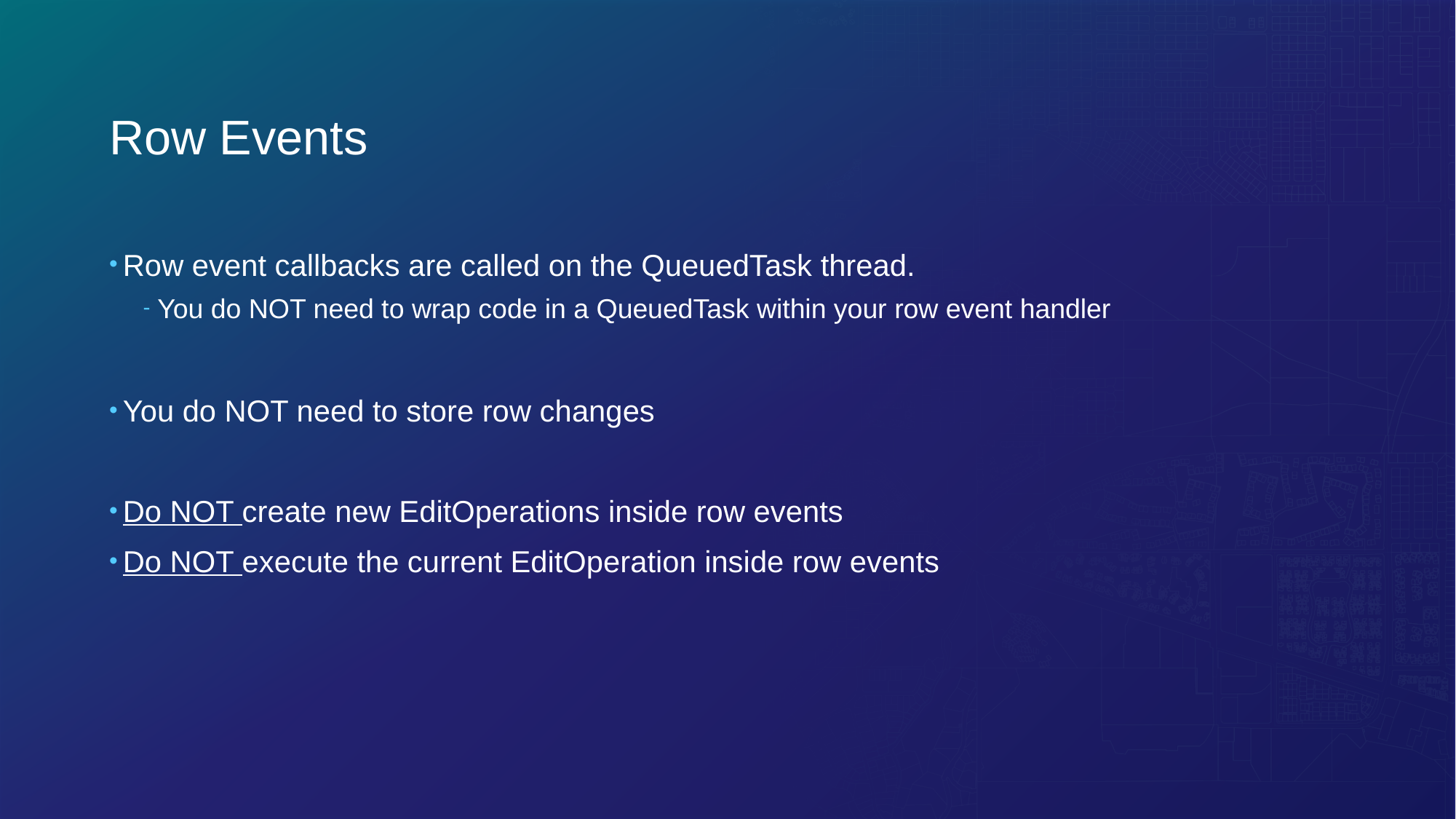

# Row Events
Row event callbacks are called on the QueuedTask thread.
You do NOT need to wrap code in a QueuedTask within your row event handler

You do NOT need to store row changes

Do NOT create new EditOperations inside row events
Do NOT execute the current EditOperation inside row events